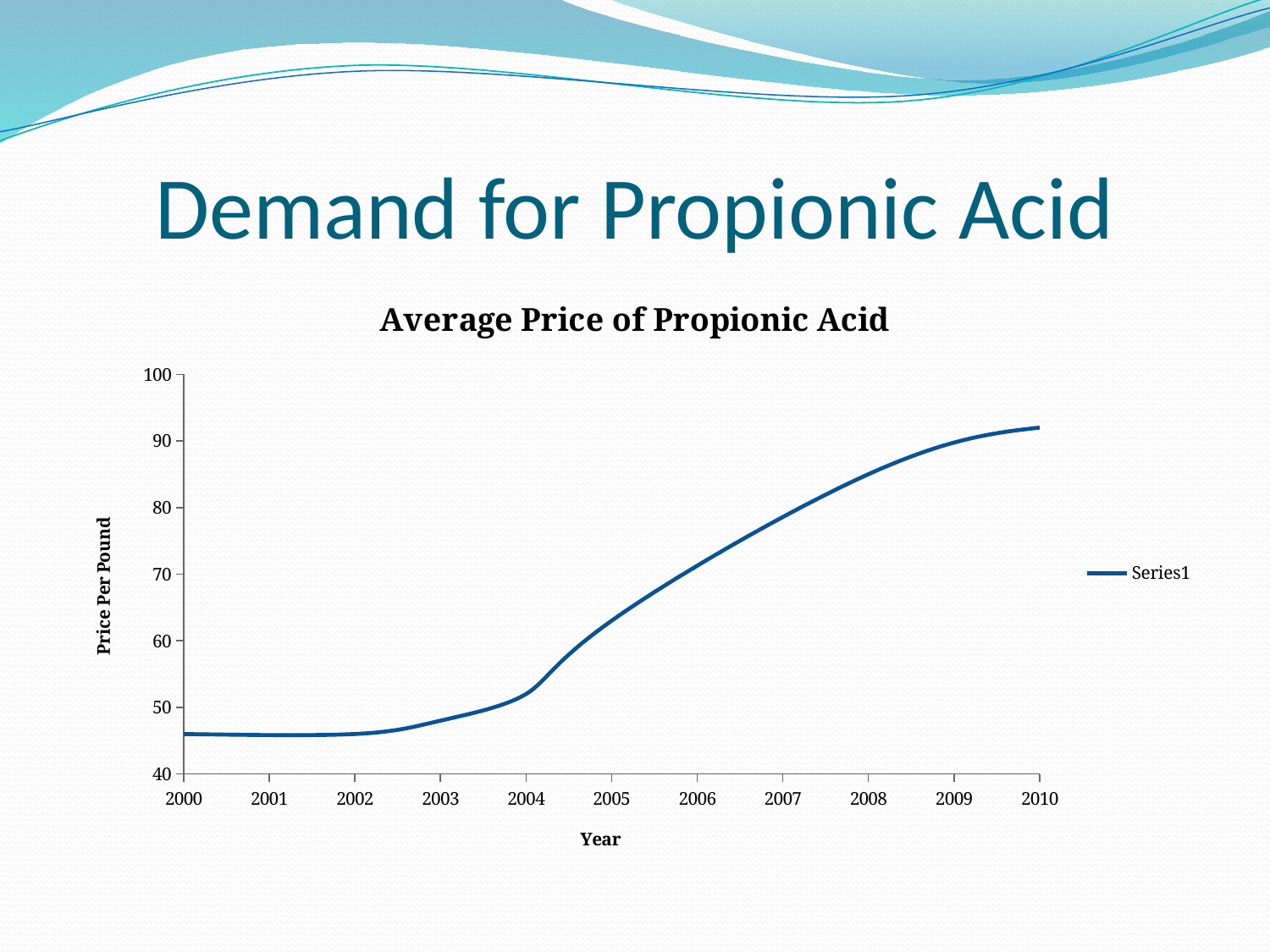

# Demand for Propionic Acid

### Chart: Average Price of Propionic Acid

| Category |  |
|---|---|